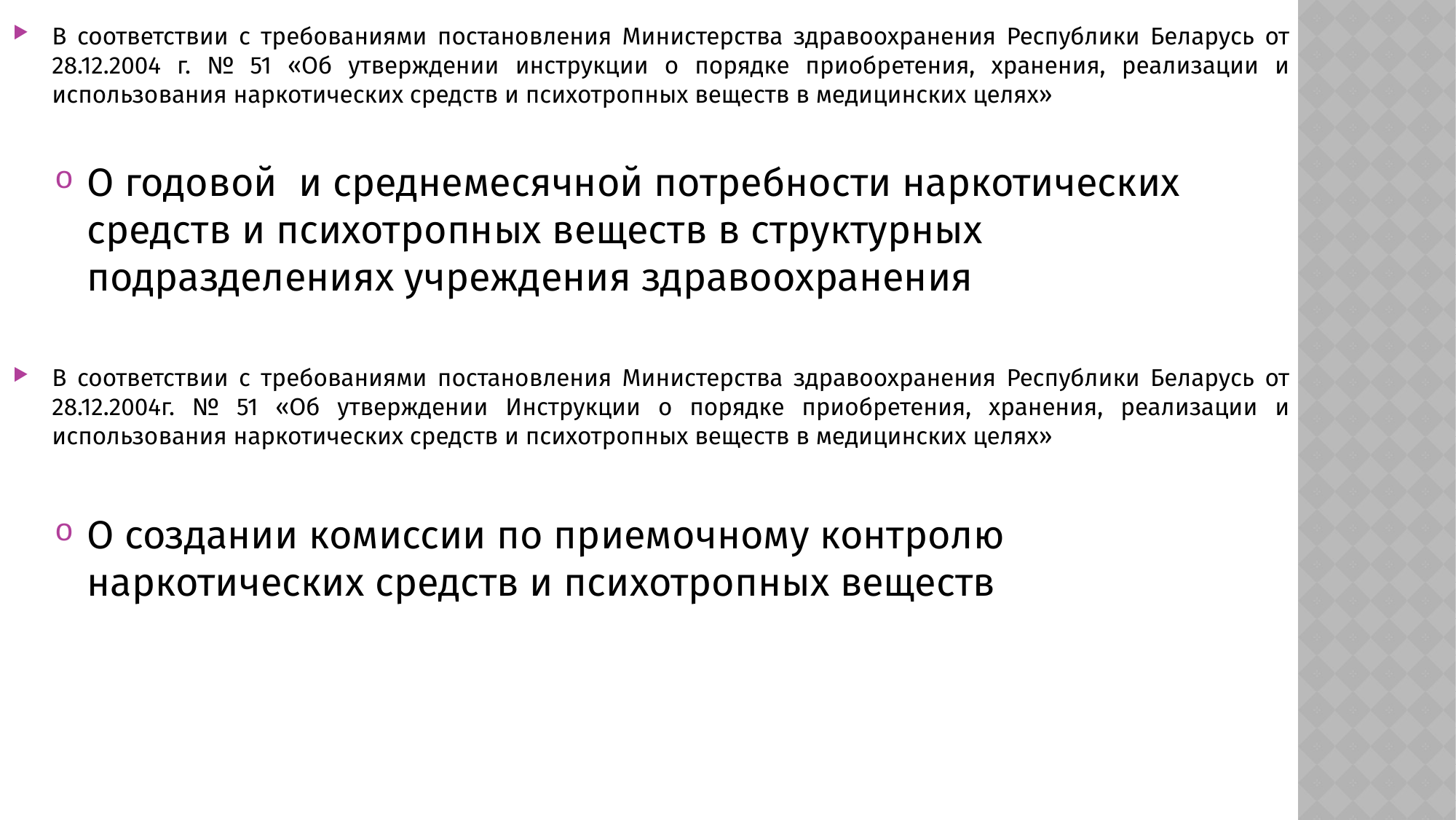

В соответствии с требованиями постановления Министерства здравоохранения Республики Беларусь от 28.12.2004 г. № 51 «Об утверждении инструкции о порядке приобретения, хранения, реализации и использования наркотических средств и психотропных веществ в медицинских целях»

О годовой  и среднемесячной потребности наркотических средств и психотропных веществ в структурных подразделениях учреждения здравоохранения

В соответствии с требованиями постановления Министерства здравоохранения Республики Беларусь от 28.12.2004г. № 51 «Об утверждении Инструкции о порядке приобретения, хранения, реализации и использования наркотических средств и психотропных веществ в медицинских целях»

О создании комиссии по приемочному контролю наркотических средств и психотропных веществ